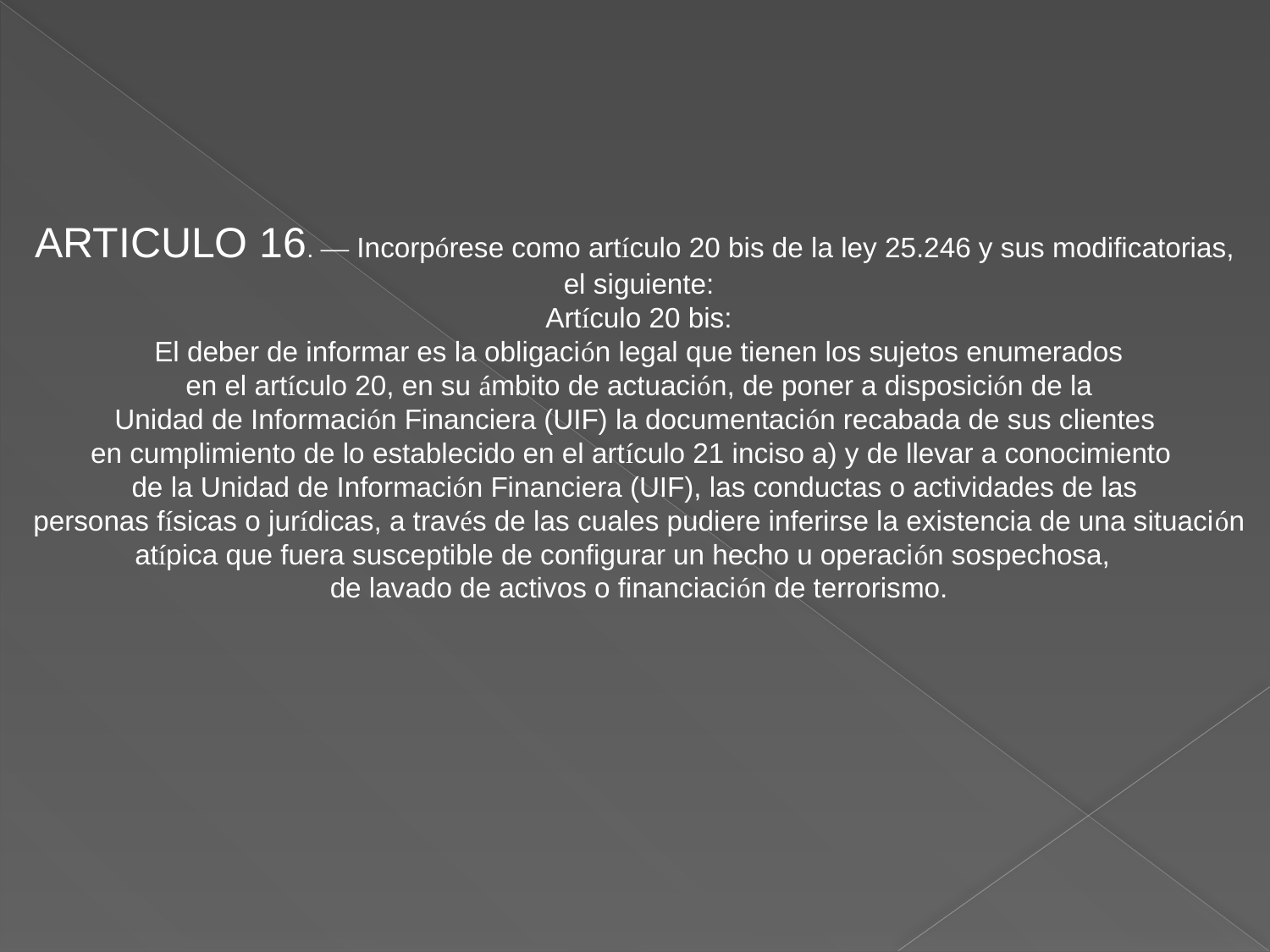

ARTICULO 16. — Incorpórese como artículo 20 bis de la ley 25.246 y sus modificatorias,
 el siguiente:
 Artículo 20 bis:
 El deber de informar es la obligación legal que tienen los sujetos enumerados
 en el artículo 20, en su ámbito de actuación, de poner a disposición de la
 Unidad de Información Financiera (UIF) la documentación recabada de sus clientes
en cumplimiento de lo establecido en el artículo 21 inciso a) y de llevar a conocimiento
de la Unidad de Información Financiera (UIF), las conductas o actividades de las
 personas físicas o jurídicas, a través de las cuales pudiere inferirse la existencia de una situación atípica que fuera susceptible de configurar un hecho u operación sospechosa,
 de lavado de activos o financiación de terrorismo.